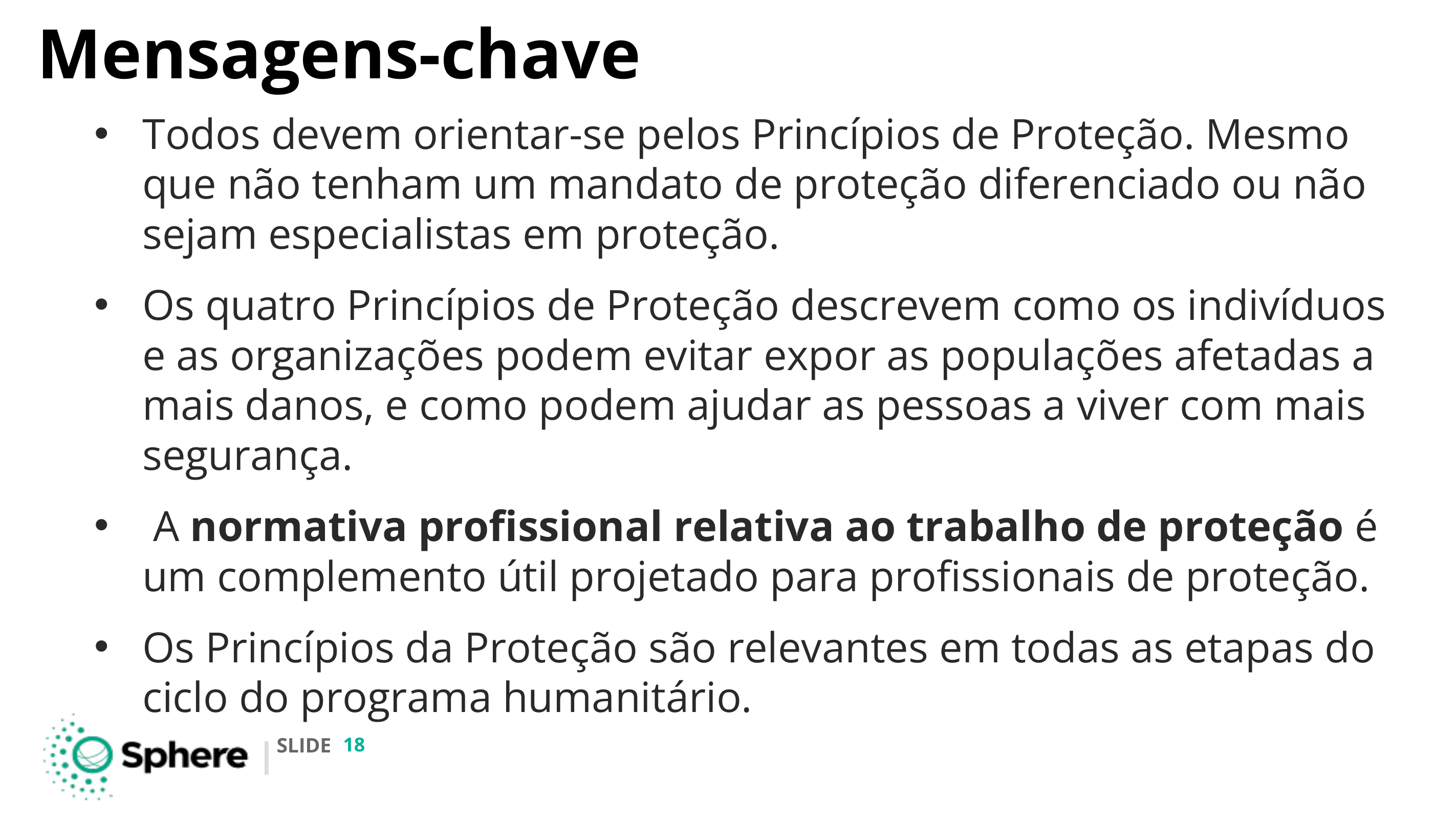

# Mensagens-chave
Todos devem orientar-se pelos Princípios de Proteção. Mesmo que não tenham um mandato de proteção diferenciado ou não sejam especialistas em proteção.
Os quatro Princípios de Proteção descrevem como os indivíduos e as organizações podem evitar expor as populações afetadas a mais danos, e como podem ajudar as pessoas a viver com mais segurança.
 A normativa profissional relativa ao trabalho de proteção é um complemento útil projetado para profissionais de proteção.
Os Princípios da Proteção são relevantes em todas as etapas do ciclo do programa humanitário.
18